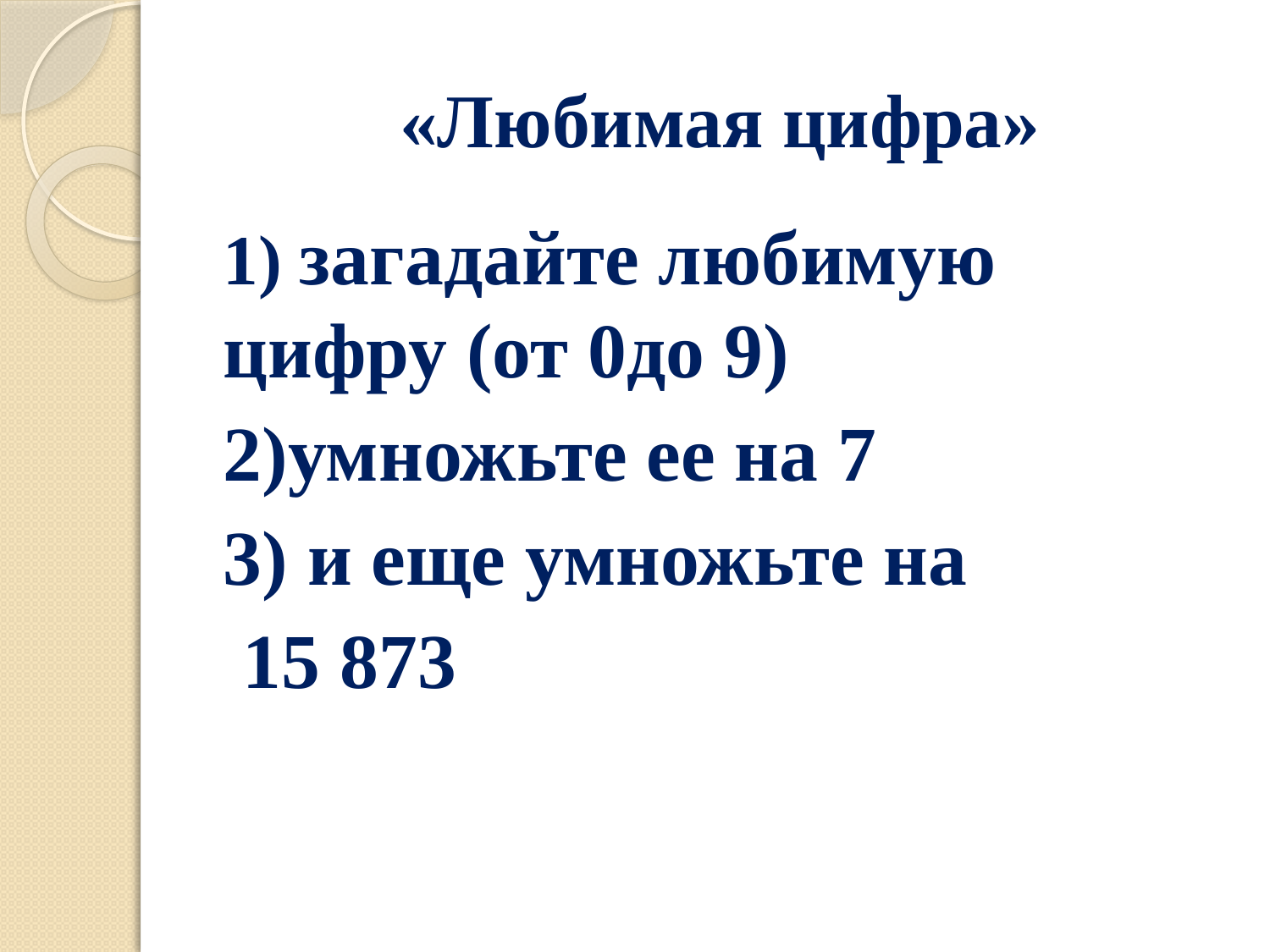

# «Любимая цифра»
1) загадайте любимую цифру (от 0до 9)
2)умножьте ее на 7
3) и еще умножьте на
 15 873